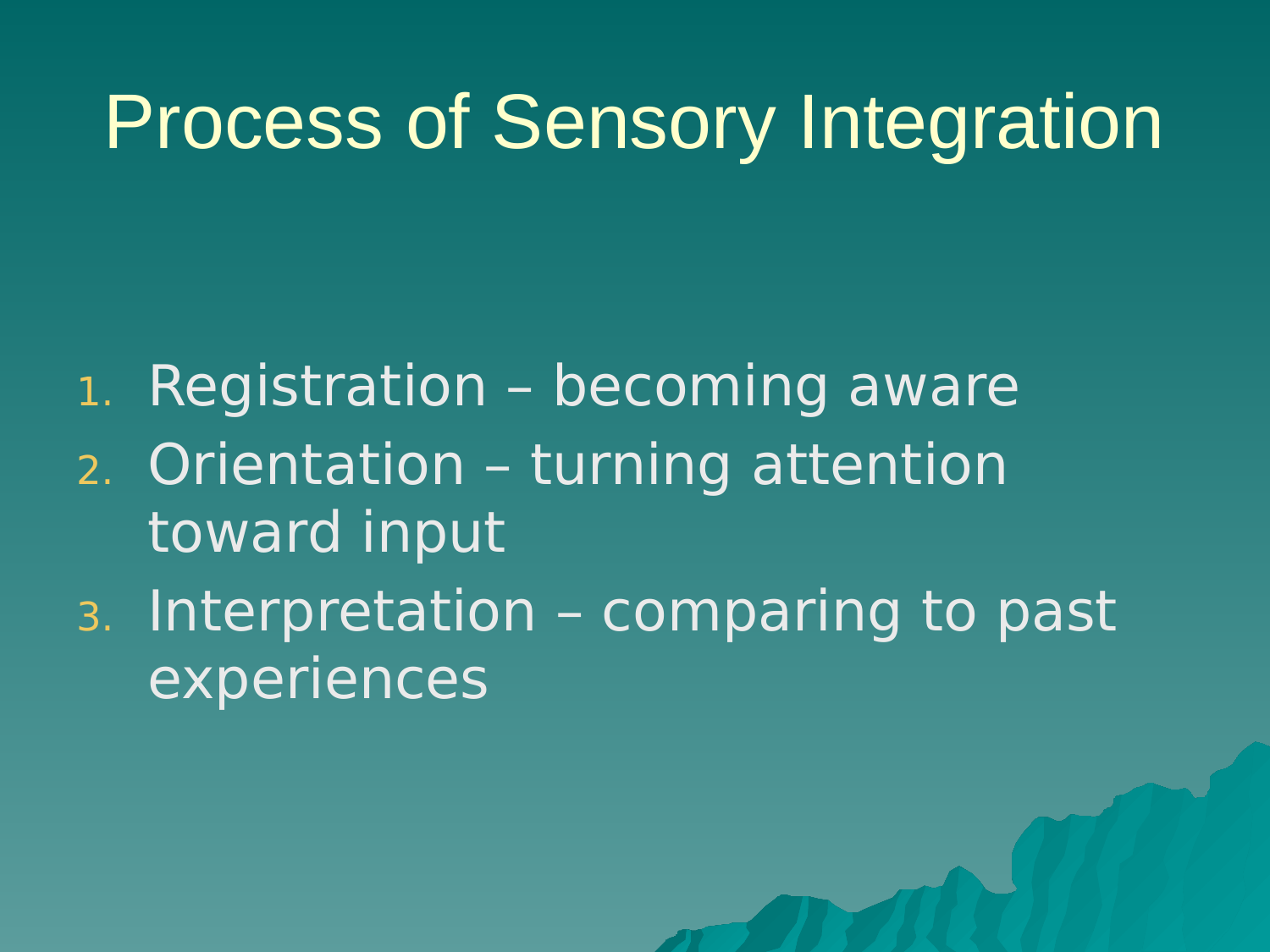

# Process of Sensory Integration

Registration – becoming aware
Orientation – turning attention toward input
Interpretation – comparing to past experiences